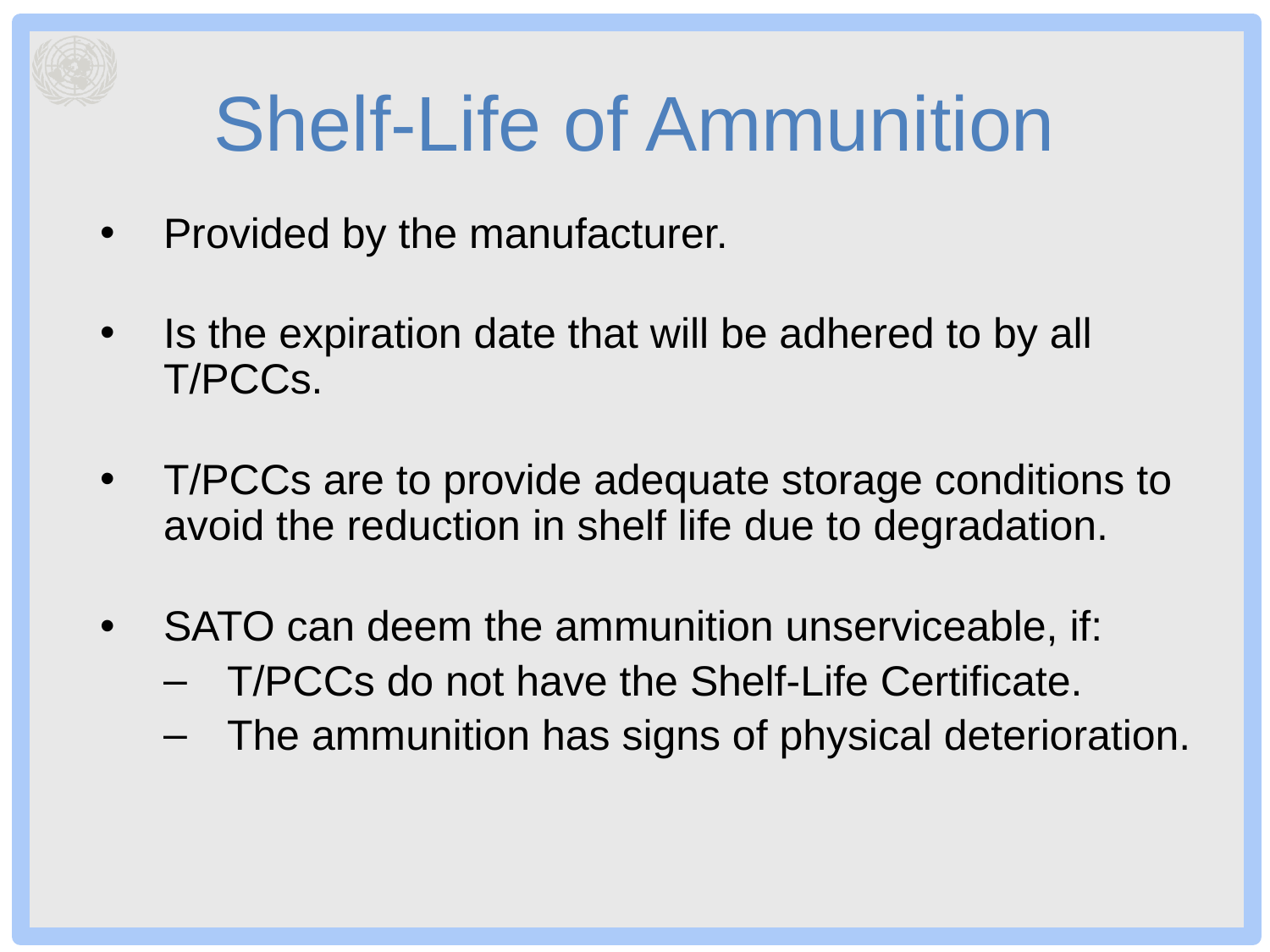

# Shelf-Life of Ammunition
Provided by the manufacturer.

Is the expiration date that will be adhered to by all T/PCCs.

T/PCCs are to provide adequate storage conditions to avoid the reduction in shelf life due to degradation.

SATO can deem the ammunition unserviceable, if:
T/PCCs do not have the Shelf-Life Certificate.
The ammunition has signs of physical deterioration.